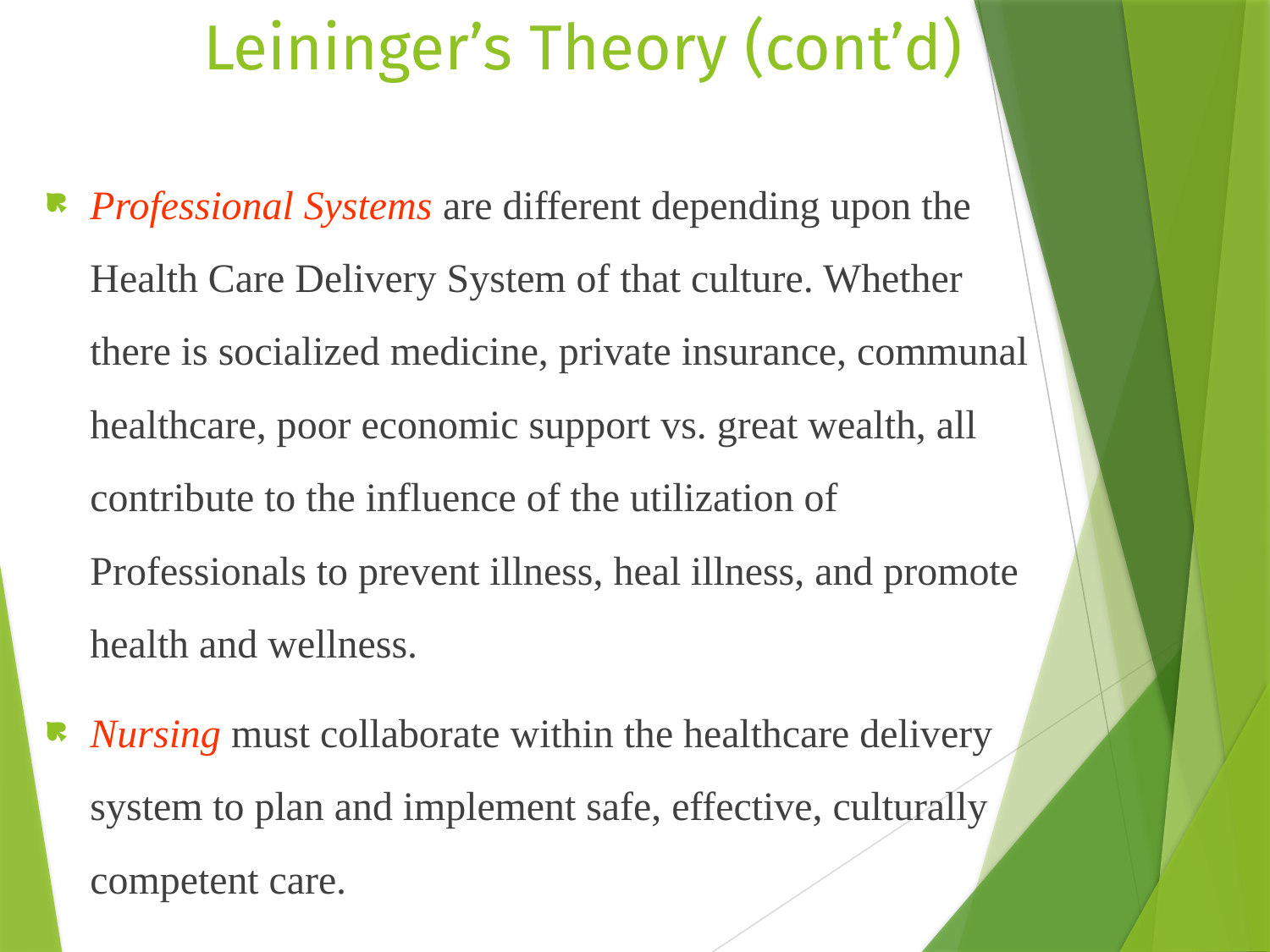

# Leininger’s Theory (cont’d)
Professional Systems are different depending upon the Health Care Delivery System of that culture. Whether there is socialized medicine, private insurance, communal healthcare, poor economic support vs. great wealth, all contribute to the influence of the utilization of Professionals to prevent illness, heal illness, and promote health and wellness.
Nursing must collaborate within the healthcare delivery system to plan and implement safe, effective, culturally competent care.